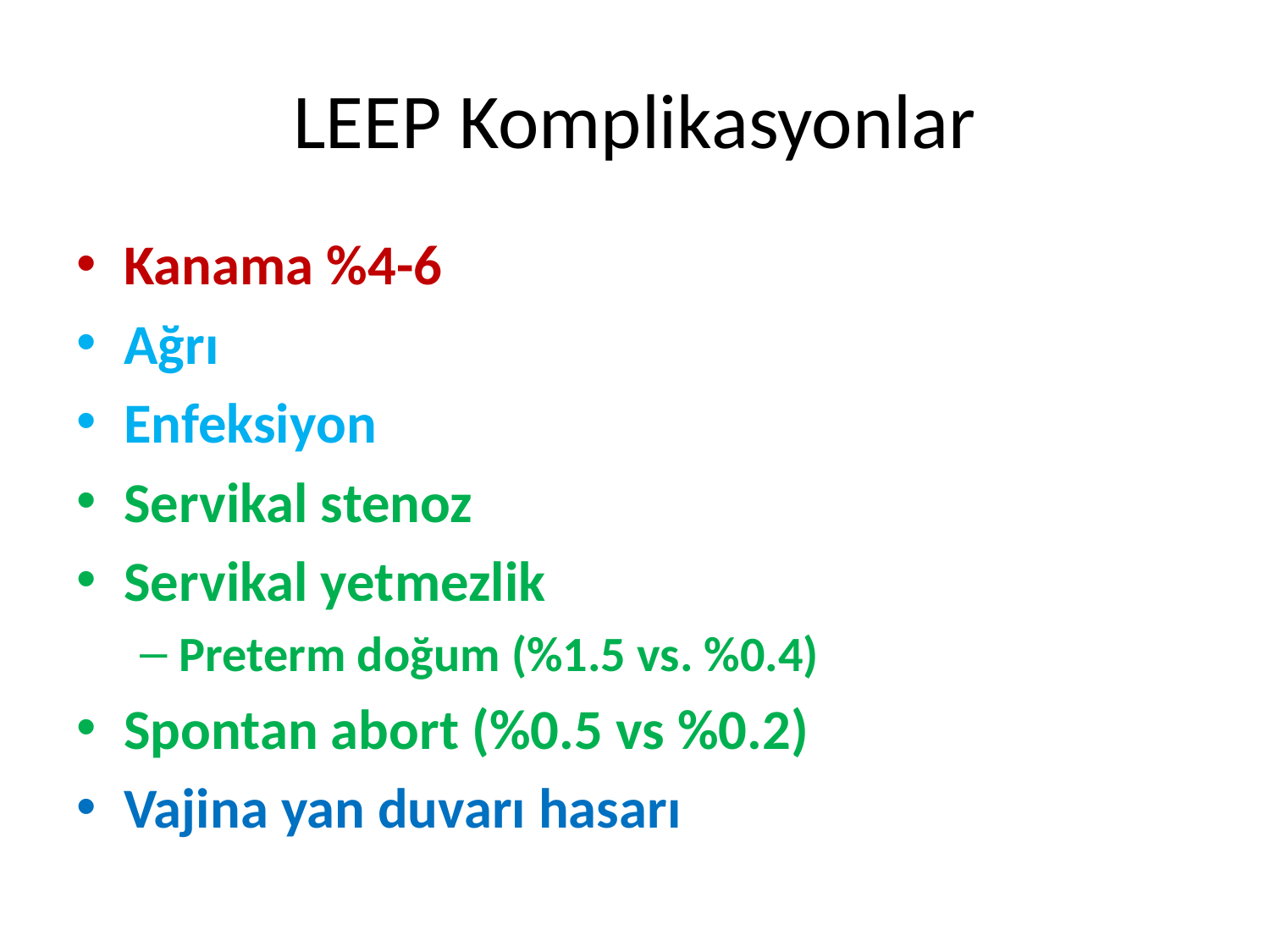

# LEEP Komplikasyonlar
Kanama %4-6
Ağrı
Enfeksiyon
Servikal stenoz
Servikal yetmezlik
Preterm doğum (%1.5 vs. %0.4)
Spontan abort (%0.5 vs %0.2)
Vajina yan duvarı hasarı